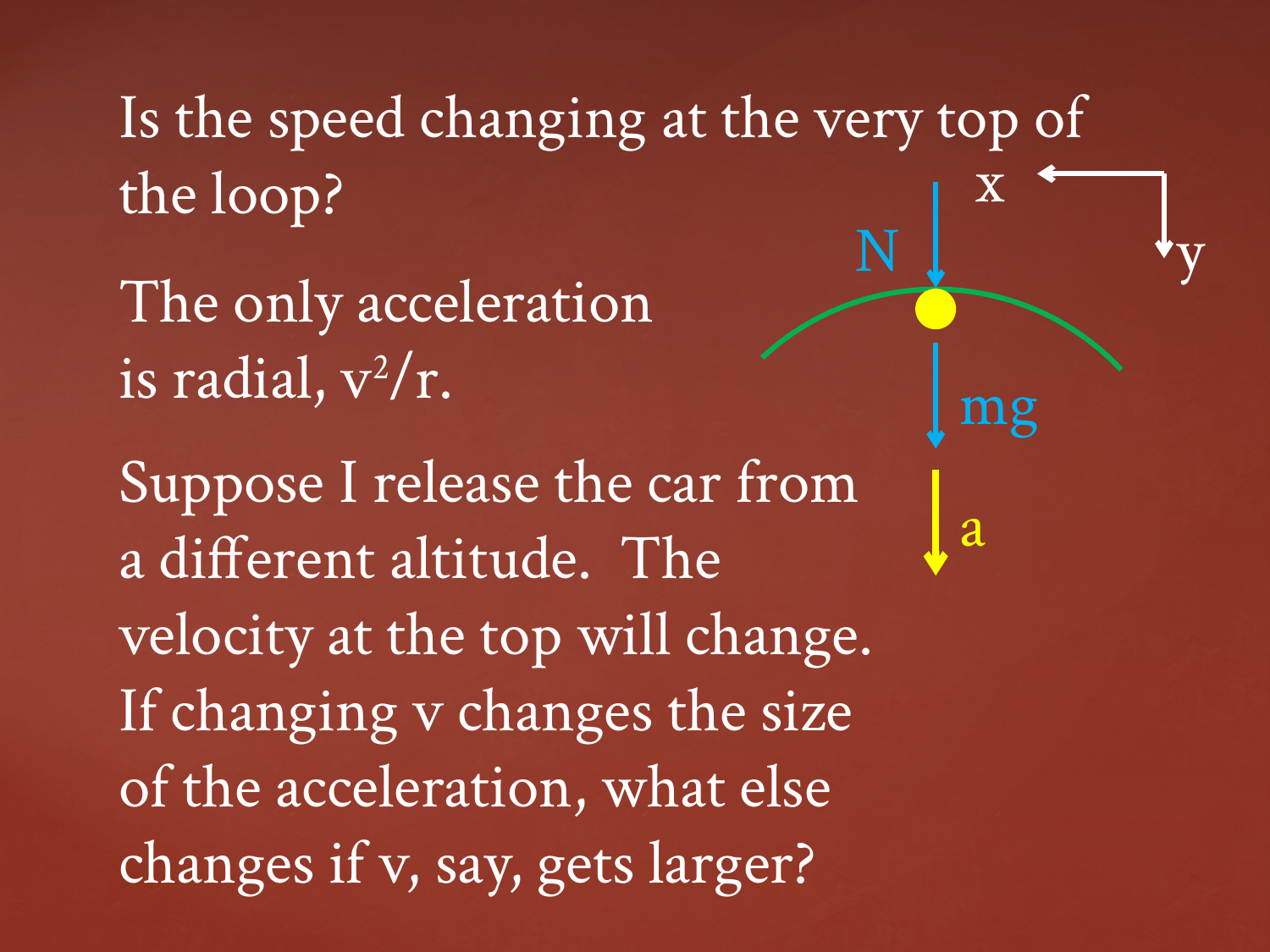

# Is the speed changing at the very top of the loop?
x
y
N
The only acceleration is radial, v2/r.

mg

Suppose I release the car from a different altitude.  The velocity at the top will change.
If changing v changes the size of the acceleration, what else changes if v, say, gets larger?
a